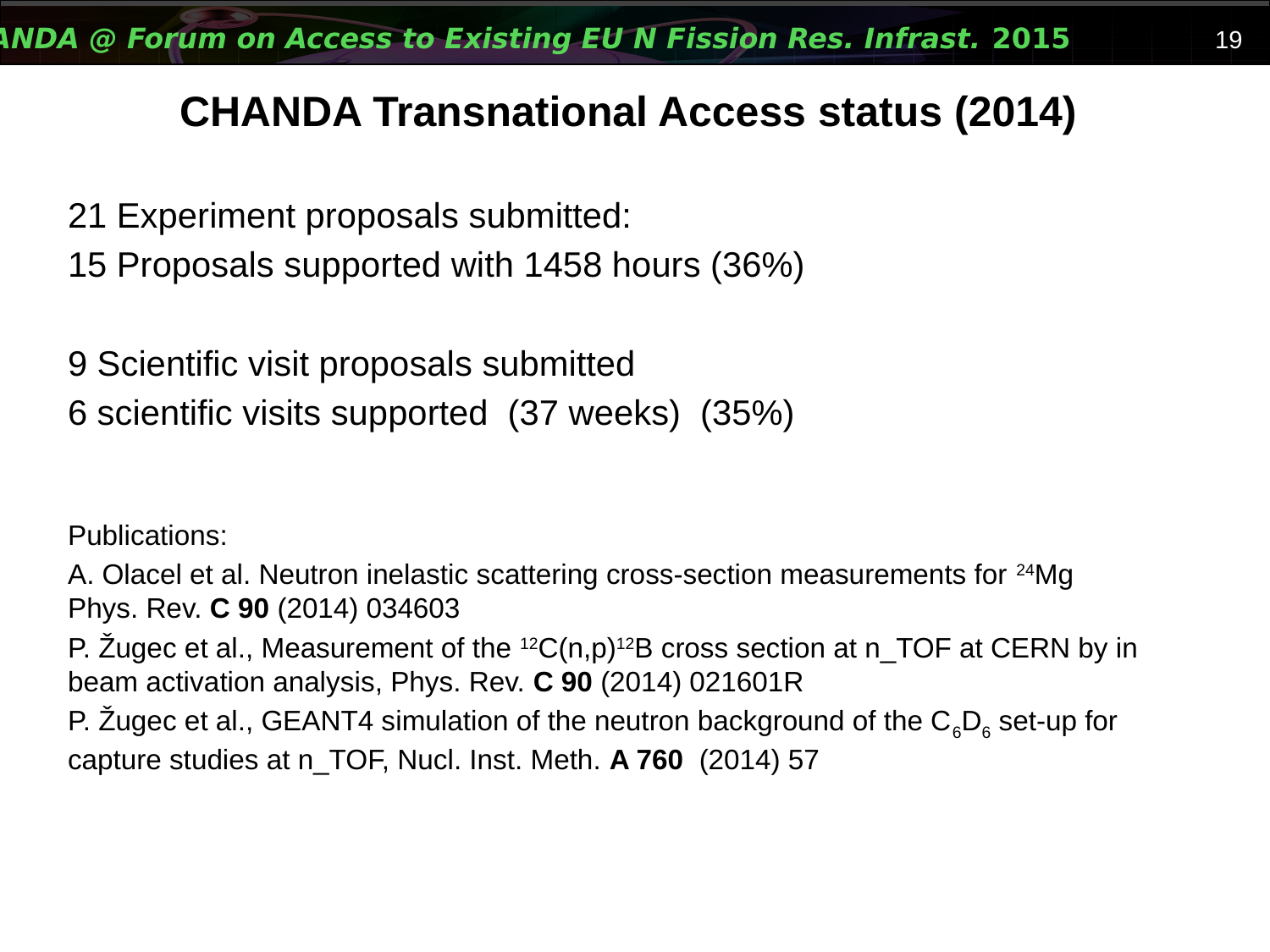

# CHANDA Transnational Access status (2014)
21 Experiment proposals submitted:
15 Proposals supported with 1458 hours (36%)

9 Scientific visit proposals submitted
6 scientific visits supported  (37 weeks)  (35%)

Publications:
A. Olacel et al. Neutron inelastic scattering cross-section measurements for 24Mg
Phys. Rev. C 90 (2014) 034603
P. Žugec et al., Measurement of the 12C(n,p)12B cross section at n_TOF at CERN by in beam activation analysis, Phys. Rev. C 90 (2014) 021601R
P. Žugec et al., GEANT4 simulation of the neutron background of the C6D6 set-up for capture studies at n_TOF, Nucl. Inst. Meth. A 760  (2014) 57